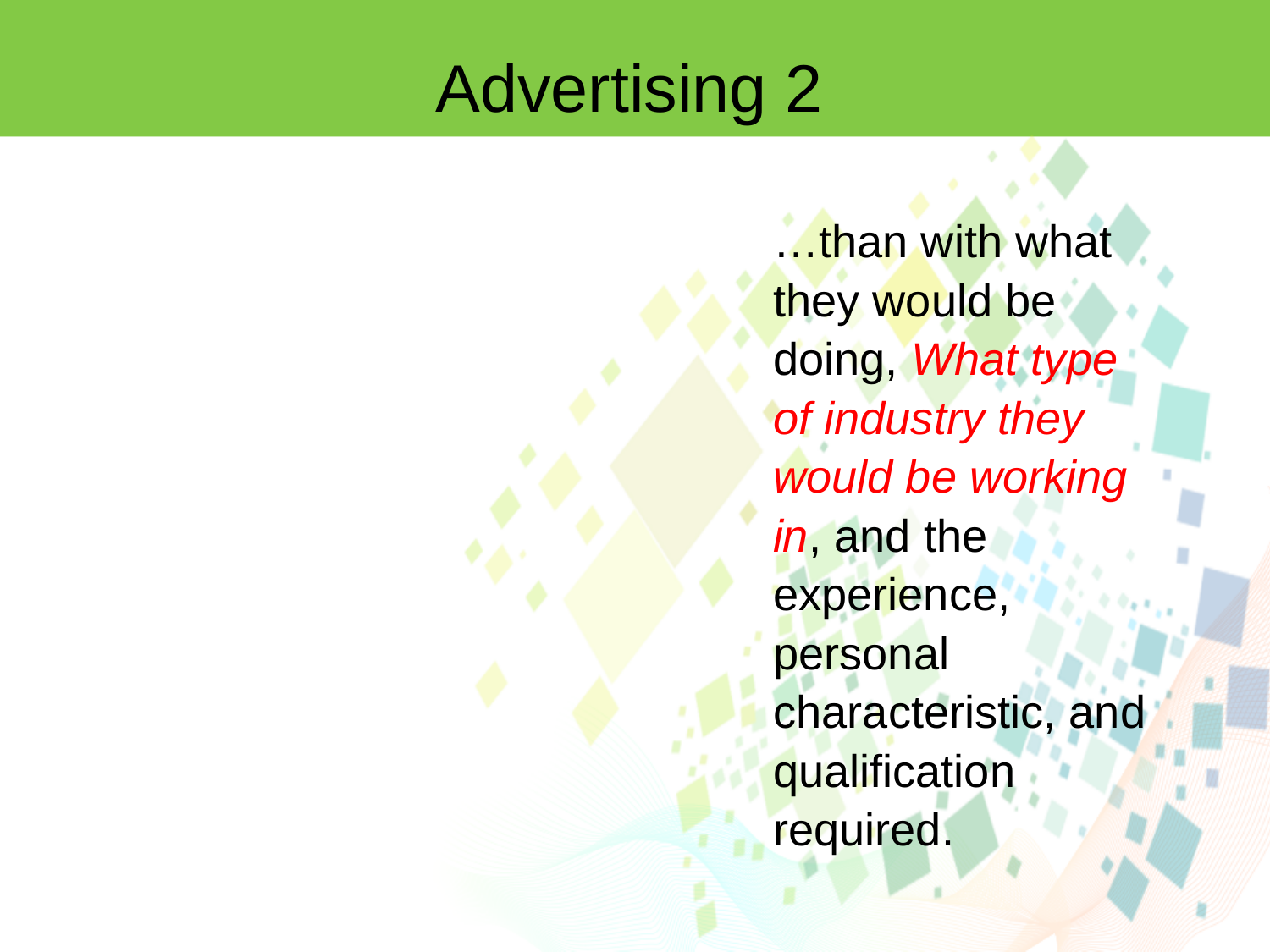

Advertising 2
…than with what they would be doing, What type of industry they would be working in, and the experience, personal characteristic, and qualification required.